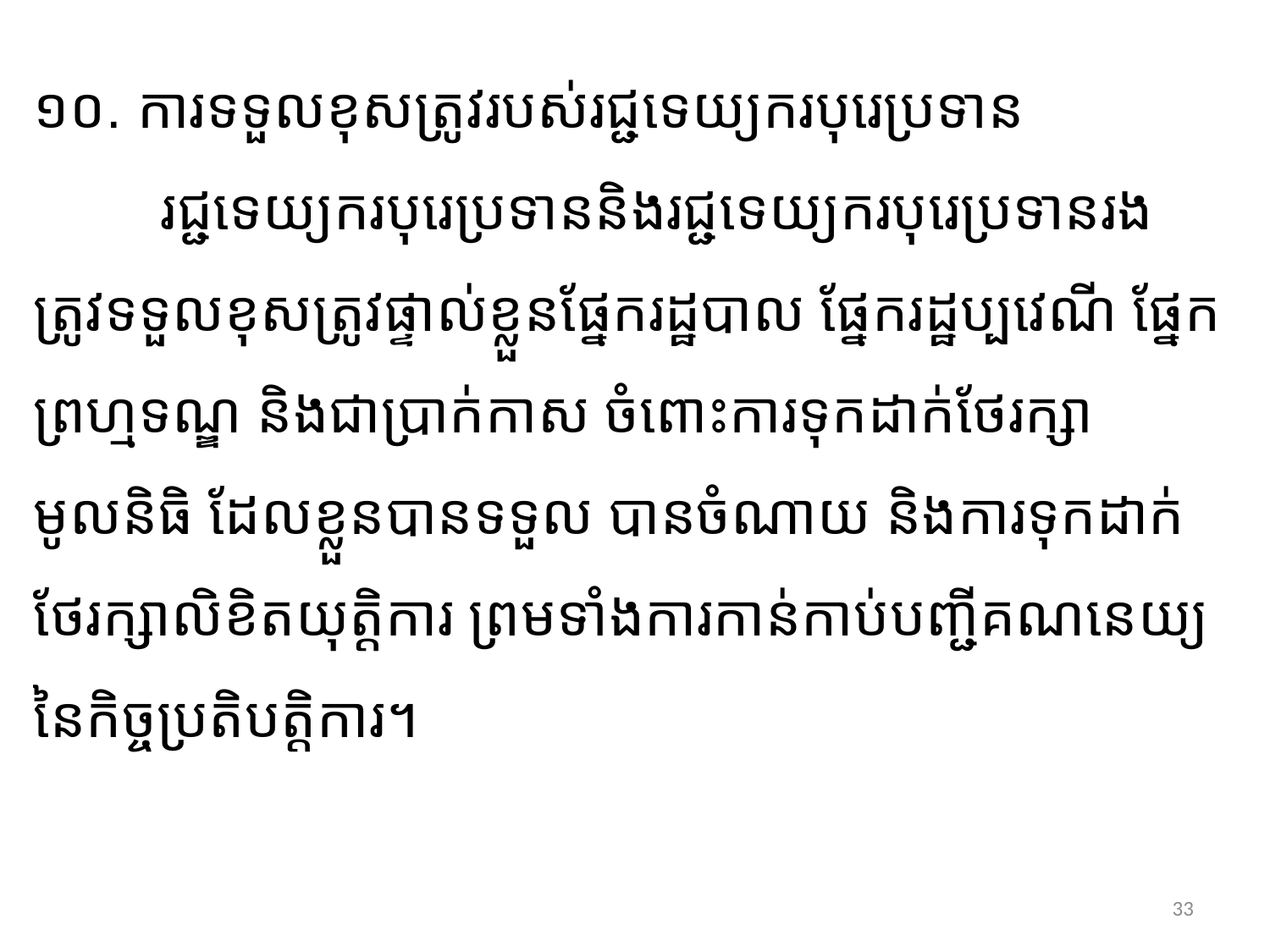

#
១០. ការទទួលខុសត្រូវរបស់រជ្ជទេយ្យករបុរេប្រទាន
	រជ្ជទេយ្យករបុរេប្រទាននិងរជ្ជទេយ្យករបុរេប្រទានរង ត្រូវទទួលខុសត្រូវផ្ទាល់ខ្លួនផ្នែករដ្ឋបាល ផ្នែករដ្ឋប្បវេណី ផ្នែកព្រហ្មទណ្ឌ និងជាប្រាក់កាស ចំពោះការទុកដាក់ថែរក្សាមូលនិធិ ដែលខ្លួនបានទទួល បានចំណាយ និងការទុកដាក់ថែរក្សាលិខិតយុត្តិការ ព្រមទាំងការកាន់កាប់បញ្ជីគណនេយ្យនៃកិច្ចប្រតិបត្តិការ។

33